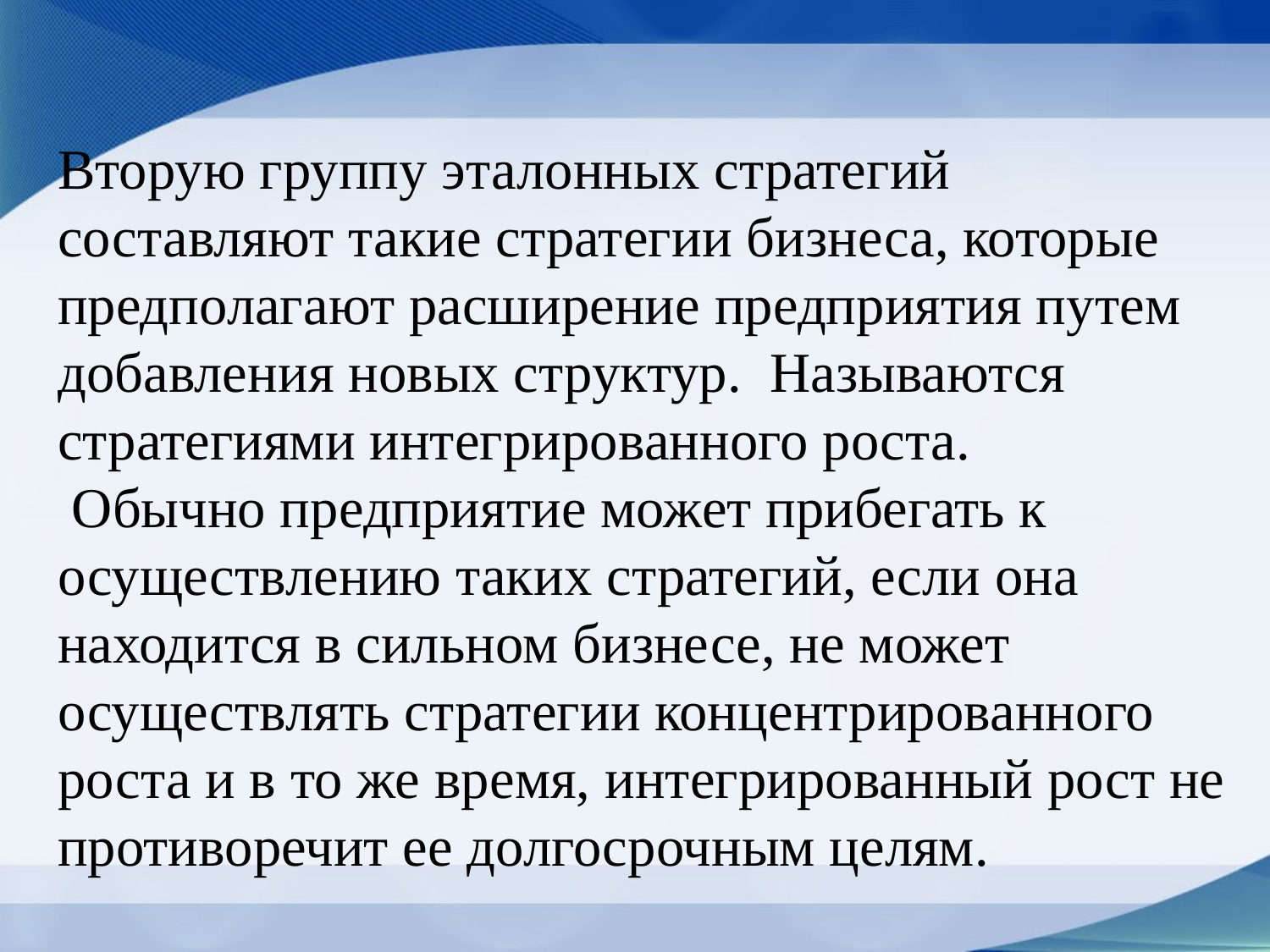

# Вторую группу эталонных стратегий составляют такие стратегии бизнеса, которые предполагают расширение предприятия путем добавления новых структур.  Называются стратегиями интегрированного роста. Обычно предприятие может прибегать к осуществлению таких стратегий, если она находится в сильном бизнесе, не может осуществлять стратегии концентрированного роста и в то же время, интегрированный рост не противоречит ее долгосрочным целям.